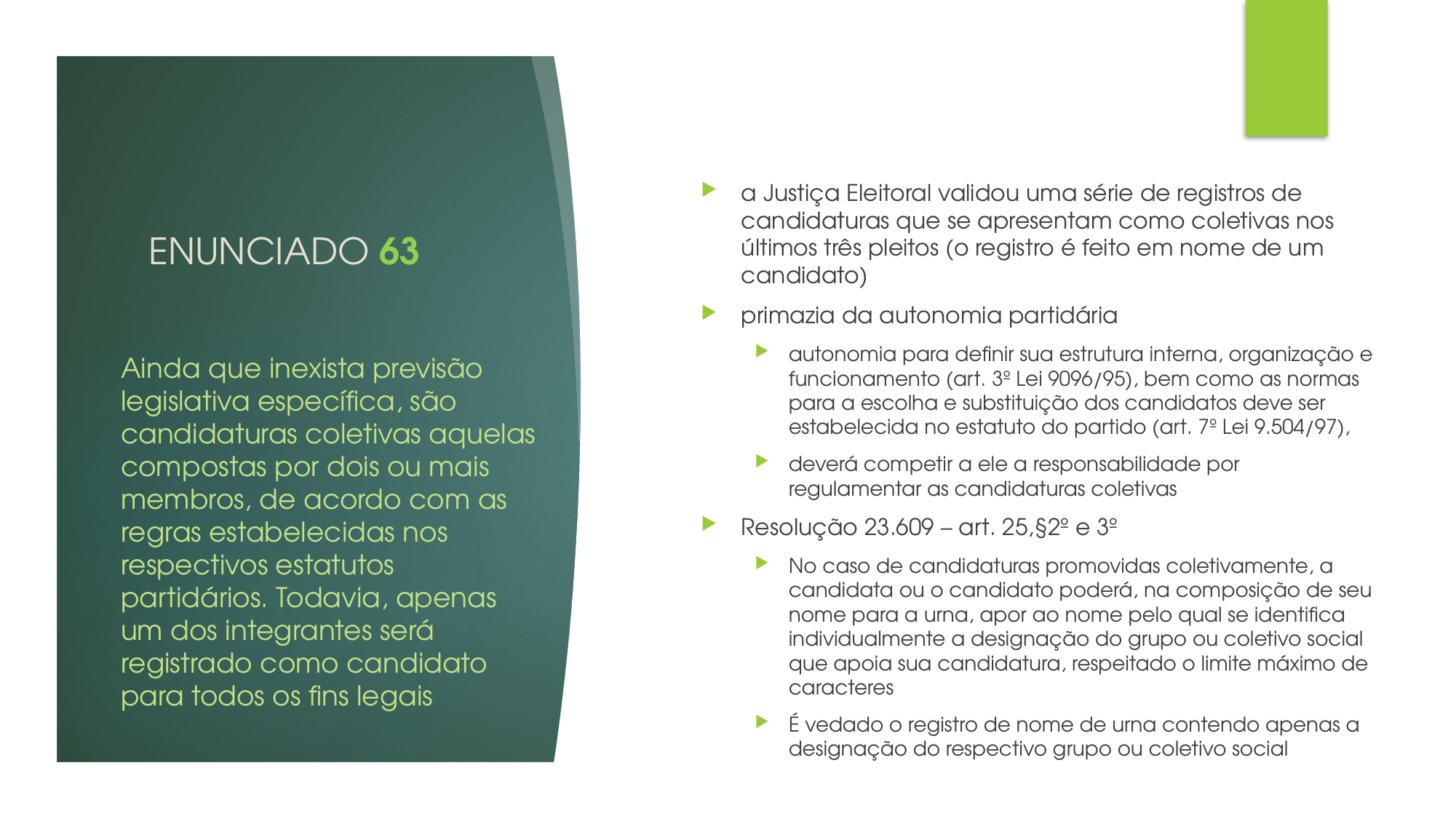

# ENUNCIADO 63
a Justiça Eleitoral validou uma série de registros de candidaturas que se apresentam como coletivas nos últimos três pleitos (o registro é feito em nome de um candidato)
primazia da autonomia partidária
autonomia para definir sua estrutura interna, organização e funcionamento (art. 3º Lei 9096/95), bem como as normas para a escolha e substituição dos candidatos deve ser estabelecida no estatuto do partido (art. 7º Lei 9.504/97),
deverá competir a ele a responsabilidade por regulamentar as candidaturas coletivas
Resolução 23.609 – art. 25,§2º e 3º
No caso de candidaturas promovidas coletivamente, a candidata ou o candidato poderá, na composição de seu nome para a urna, apor ao nome pelo qual se identifica individualmente a designação do grupo ou coletivo social que apoia sua candidatura, respeitado o limite máximo de caracteres
É vedado o registro de nome de urna contendo apenas a designação do respectivo grupo ou coletivo social

Ainda que inexista previsão legislativa específica, são candidaturas coletivas aquelas compostas por dois ou mais membros, de acordo com as regras estabelecidas nos respectivos estatutos partidários. Todavia, apenas um dos integrantes será registrado como candidato para todos os fins legais